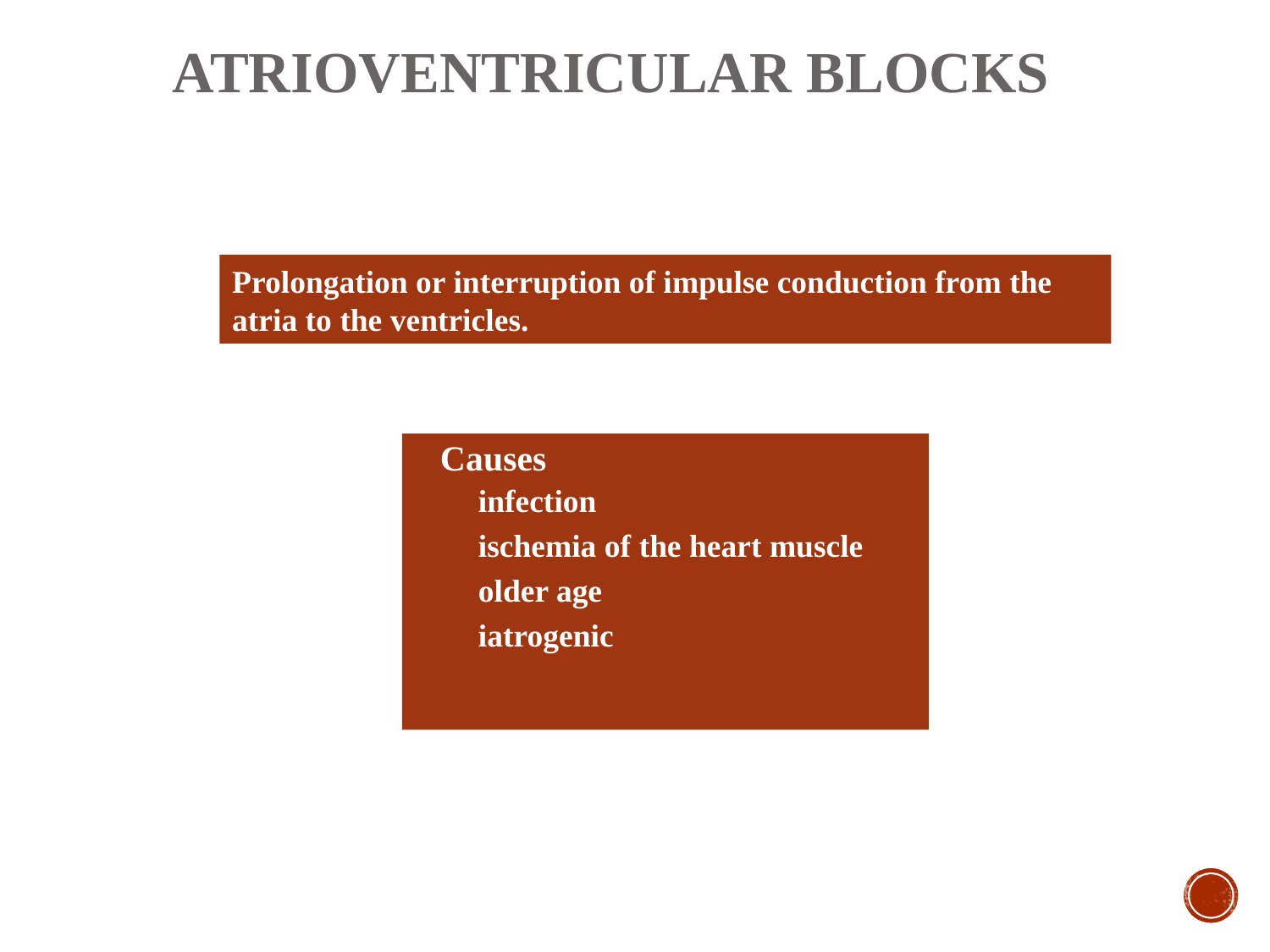

ATRIOVENTRICULAR BLOCKS
Prolongation or interruption of impulse conduction from the atria to the ventricles.
Causes
infection
ischemia of the heart muscle
older age
iatrogenic